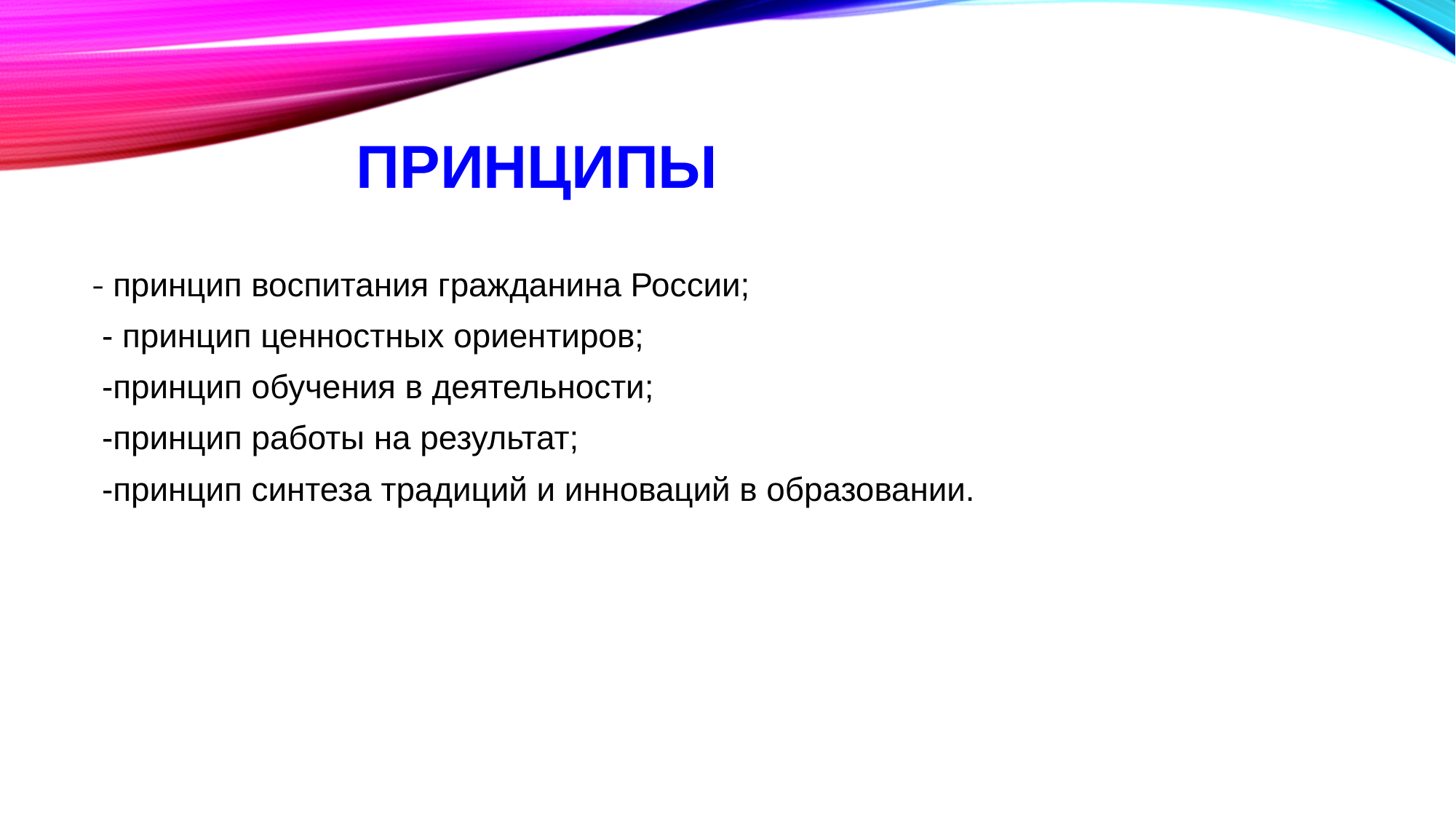

# Принципы
- принцип воспитания гражданина России;
 - принцип ценностных ориентиров;
 -принцип обучения в деятельности;
 -принцип работы на результат;
 -принцип синтеза традиций и инноваций в образовании.